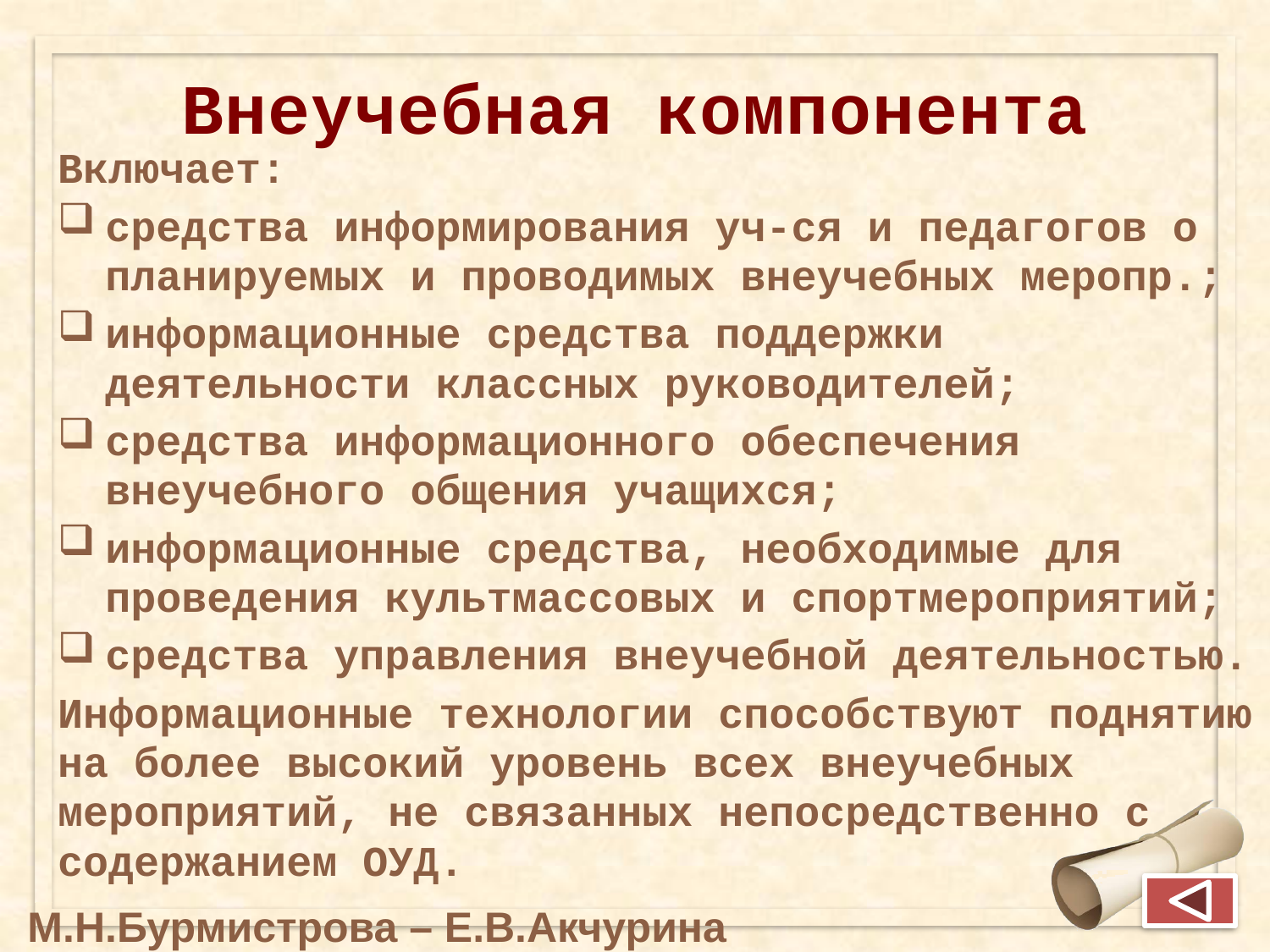

# Внеучебная компонента
Включает:
средства информирования уч-ся и педагогов о планируемых и проводимых внеучебных меропр.;
информационные средства поддержки деятельности классных руководителей;
средства информационного обеспечения внеучебного общения учащихся;
информационные средства, необходимые для проведения культмассовых и спортмероприятий;
средства управления внеучебной деятельностью.
Информационные технологии способствуют поднятию на более высокий уровень всех внеучебных мероприятий, не связанных непосредственно с содержанием ОУД.